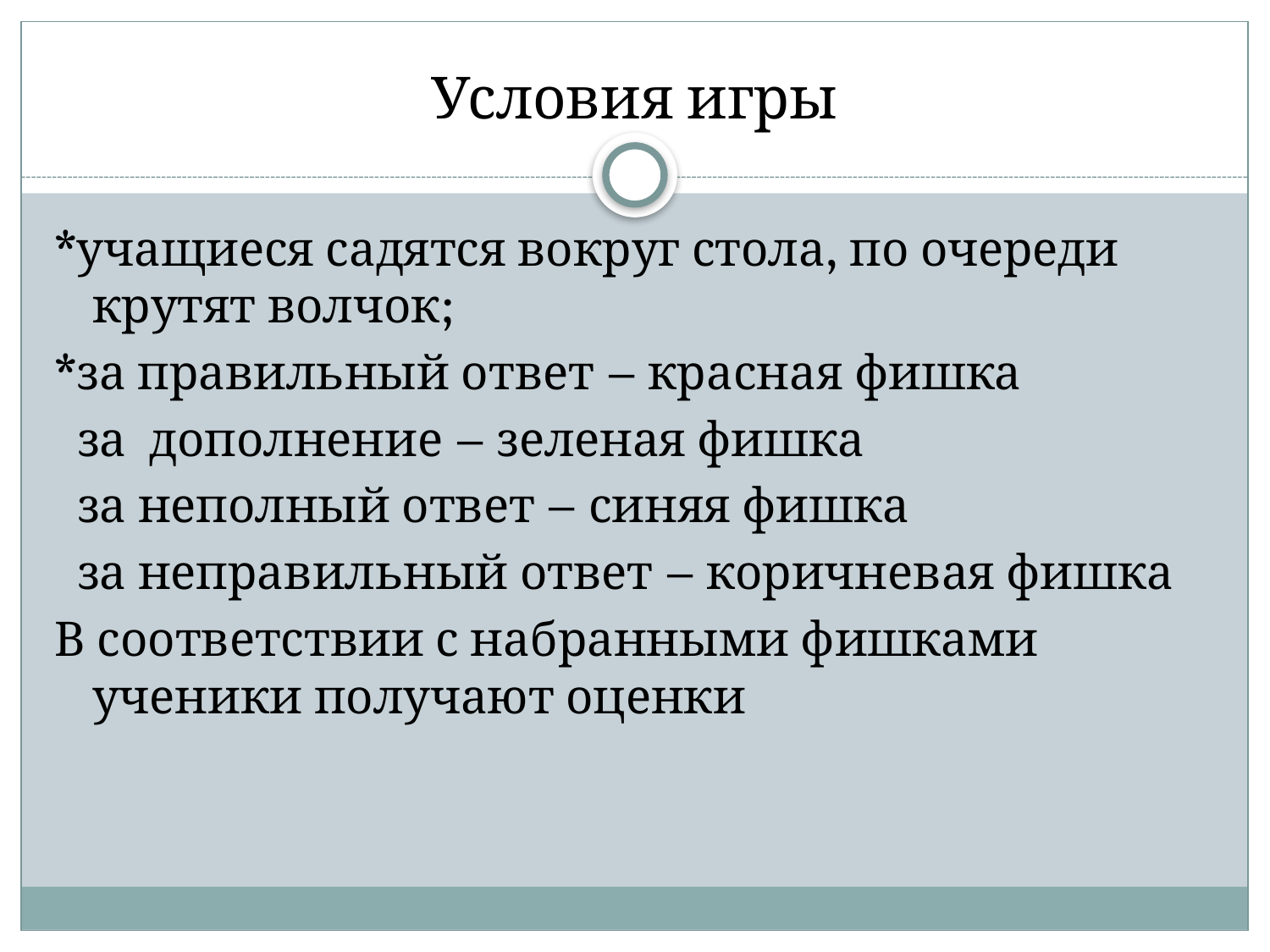

# Условия игры
*учащиеся садятся вокруг стола, по очереди крутят волчок;
*за правильный ответ – красная фишка
  за  дополнение – зеленая фишка
  за неполный ответ – синяя фишка
  за неправильный ответ – коричневая фишка
В соответствии с набранными фишками ученики получают оценки